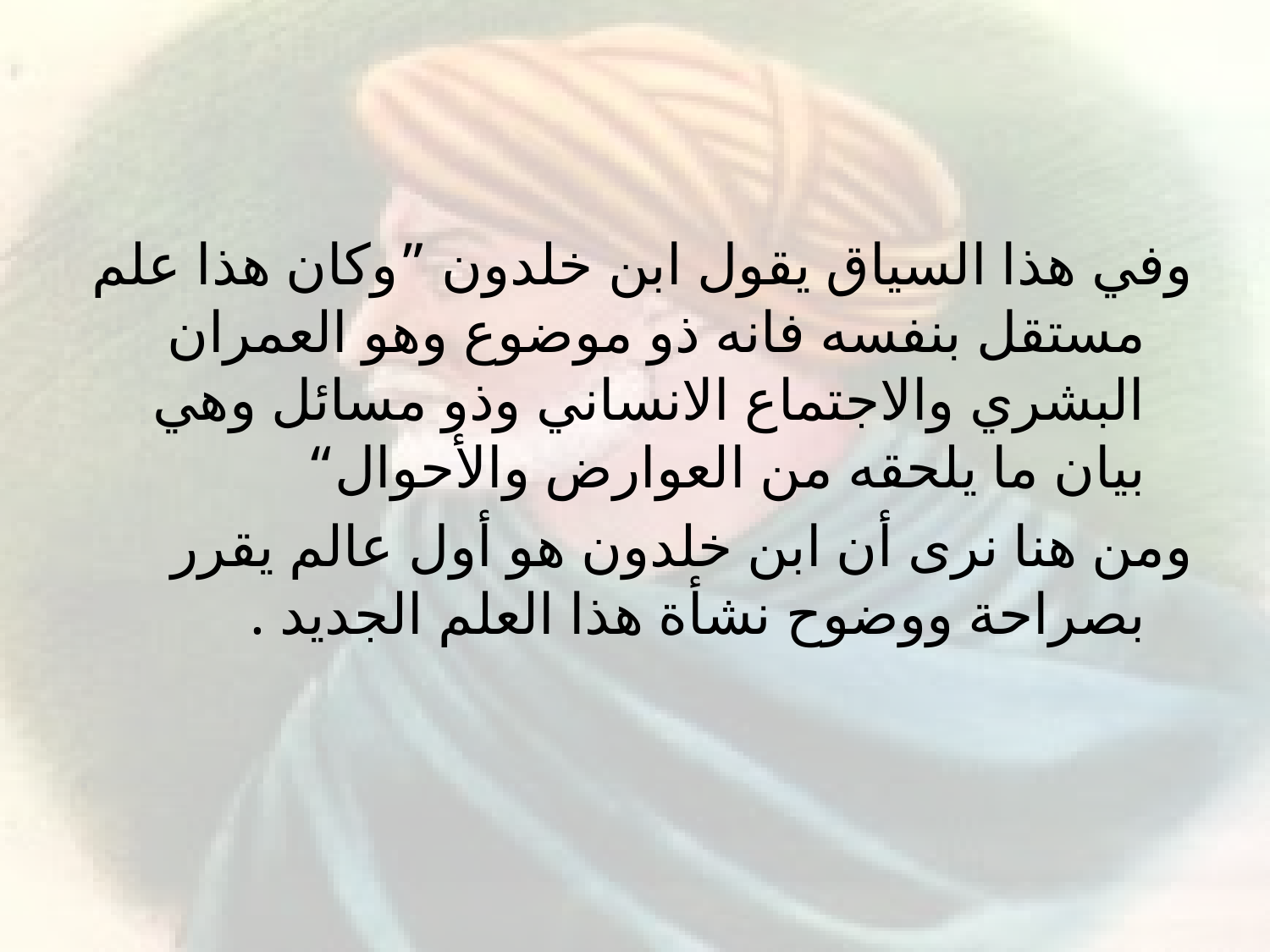

#
وفي هذا السياق يقول ابن خلدون ”وكان هذا علم مستقل بنفسه فانه ذو موضوع وهو العمران البشري والاجتماع الانساني وذو مسائل وهي بيان ما يلحقه من العوارض والأحوال“
ومن هنا نرى أن ابن خلدون هو أول عالم يقرر بصراحة ووضوح نشأة هذا العلم الجديد .